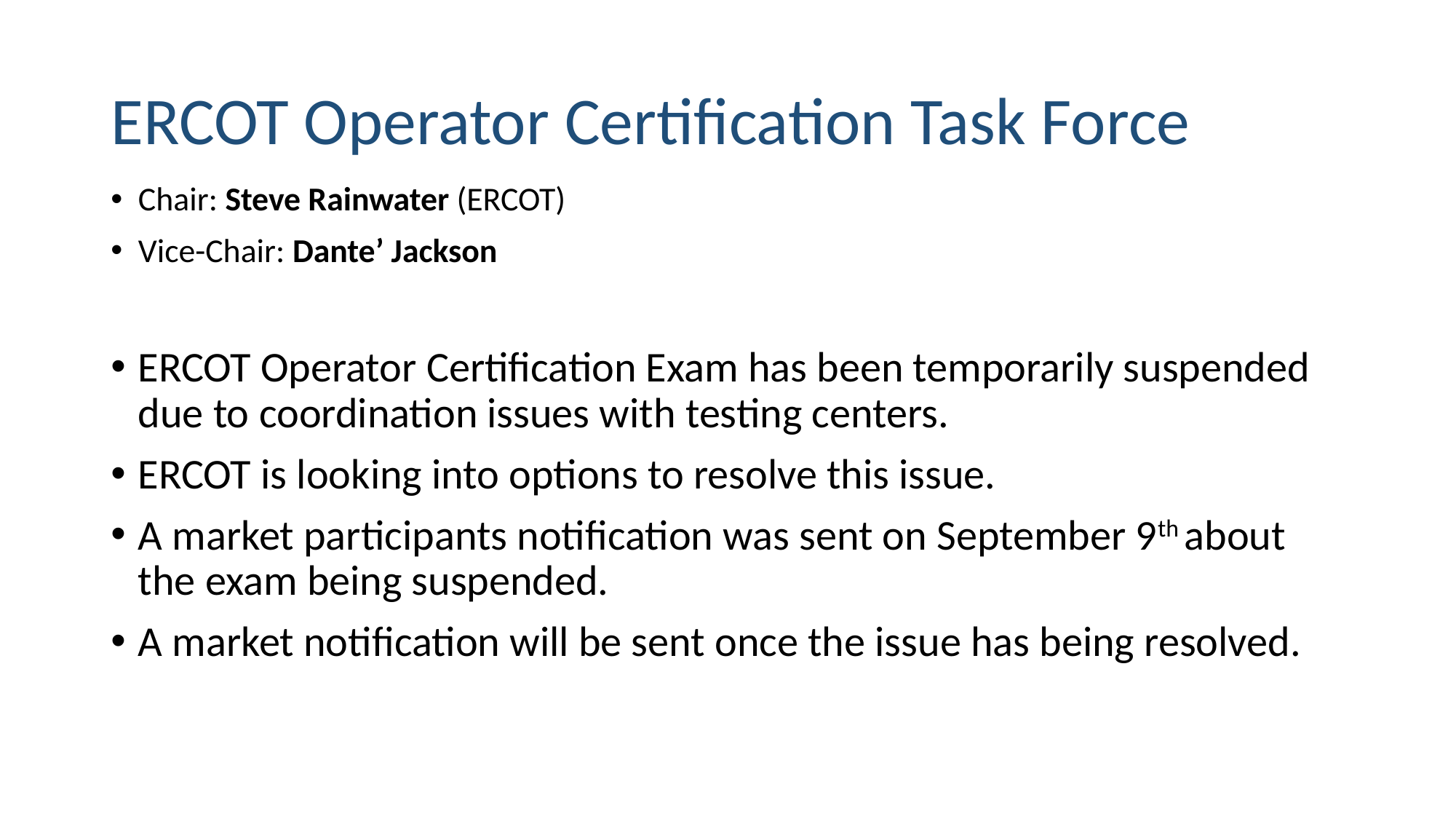

# ERCOT Operator Certification Task Force
Chair: Steve Rainwater (ERCOT)
Vice-Chair: Dante’ Jackson

ERCOT Operator Certification Exam has been temporarily suspended due to coordination issues with testing centers.
ERCOT is looking into options to resolve this issue.
A market participants notification was sent on September 9th about the exam being suspended.
A market notification will be sent once the issue has being resolved.